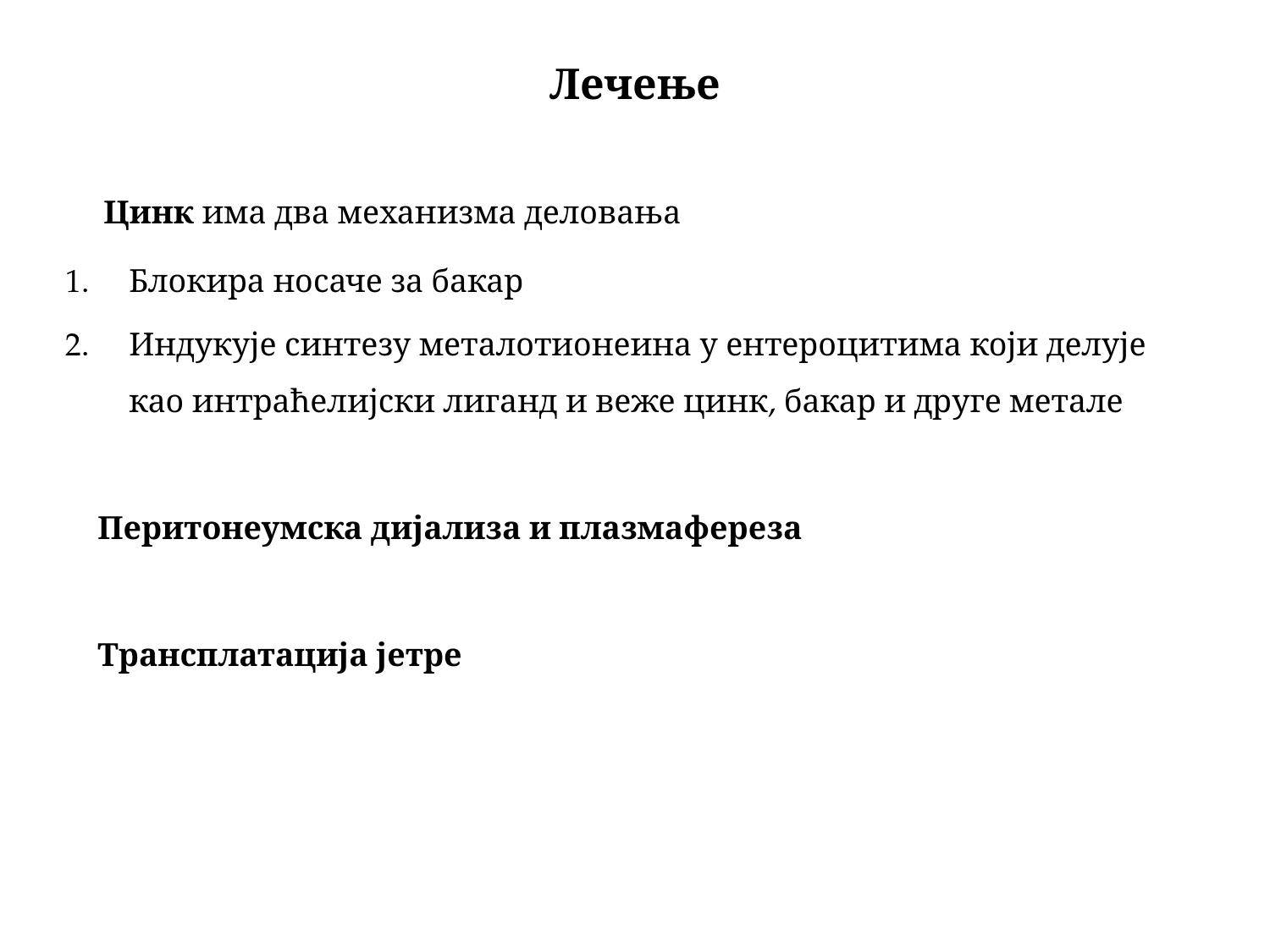

# Лечење
   Цинк има два механизма деловања
Блокира носаче за бакар
Индукује синтезу металотионеина у ентероцитима који делује као интраћелијски лиганд и веже цинк, бакар и друге метале

    Перитонеумска дијализа и плазмафереза

    Трансплатација јетре